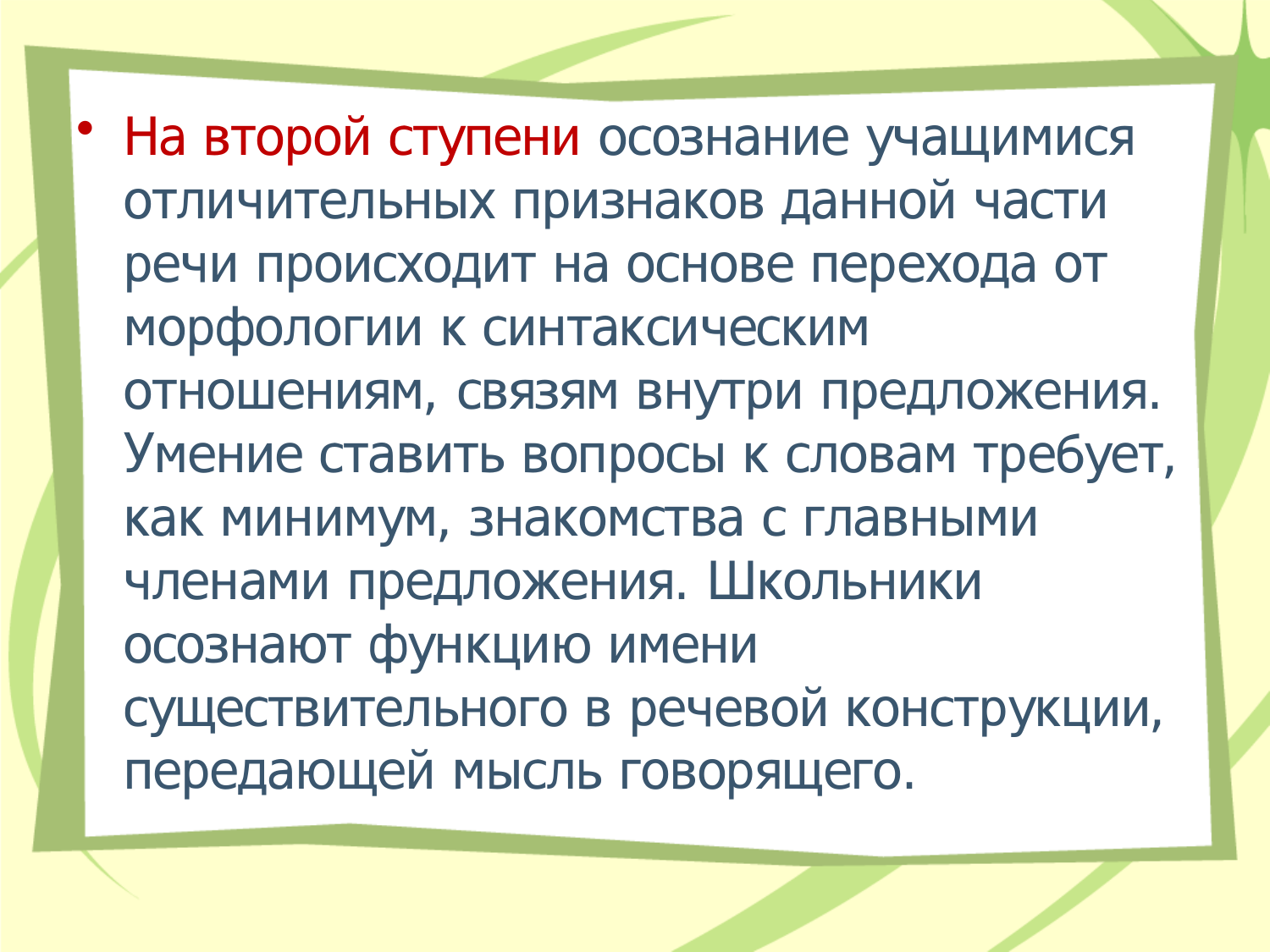

На второй ступени осознание учащимися отличительных признаков данной части речи происходит на основе перехода от морфологии к синтаксическим отношениям, связям внутри предложения. Умение ставить вопросы к словам требует, как минимум, знакомства с главными членами предложения. Школьники осознают функцию имени существительного в речевой конструкции, передающей мысль говорящего.